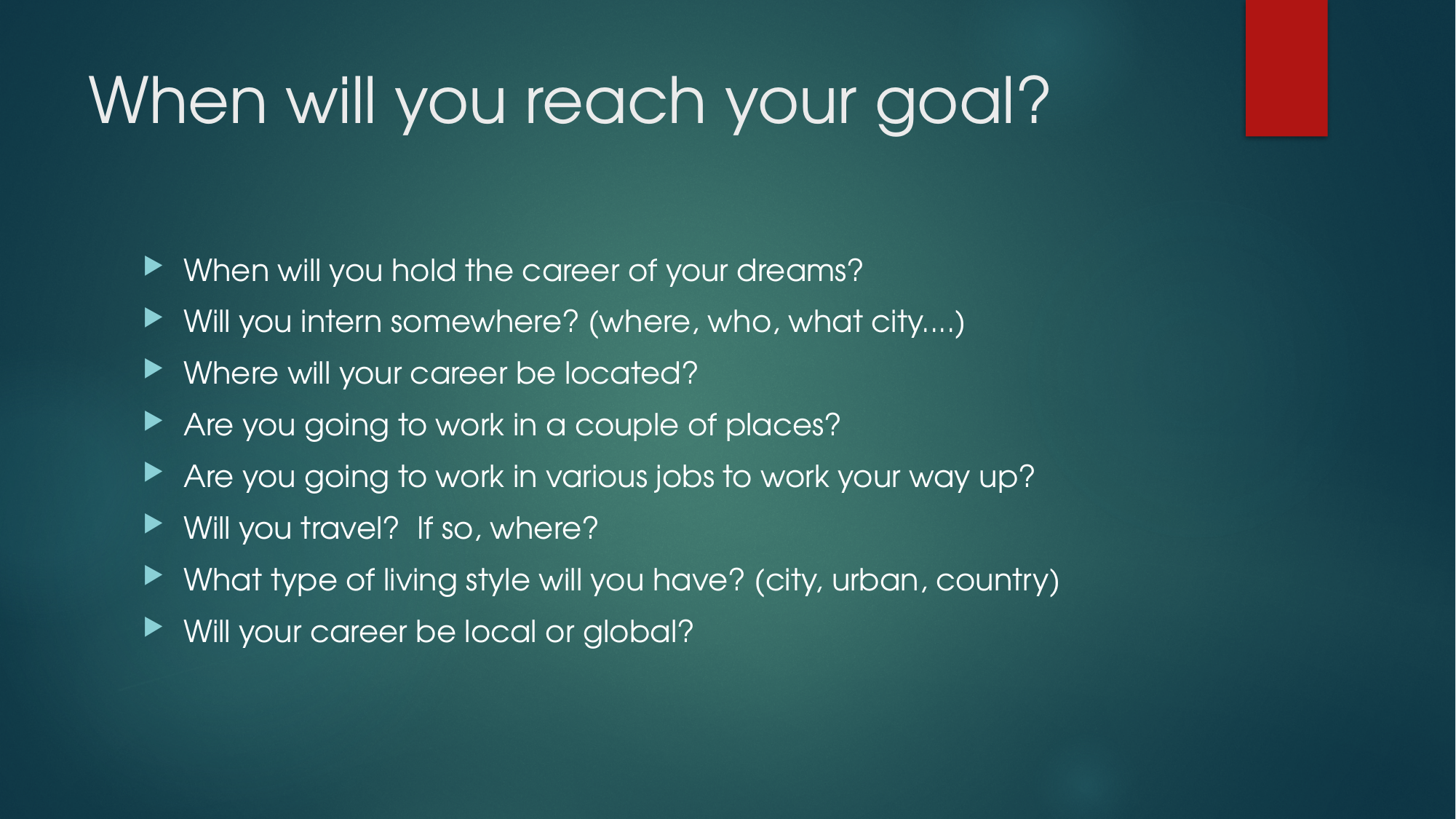

# When will you reach your goal?
When will you hold the career of your dreams?
Will you intern somewhere? (where, who, what city....)
Where will your career be located?
Are you going to work in a couple of places?
Are you going to work in various jobs to work your way up?
Will you travel?  If so, where?
What type of living style will you have? (city, urban, country)
Will your career be local or global?